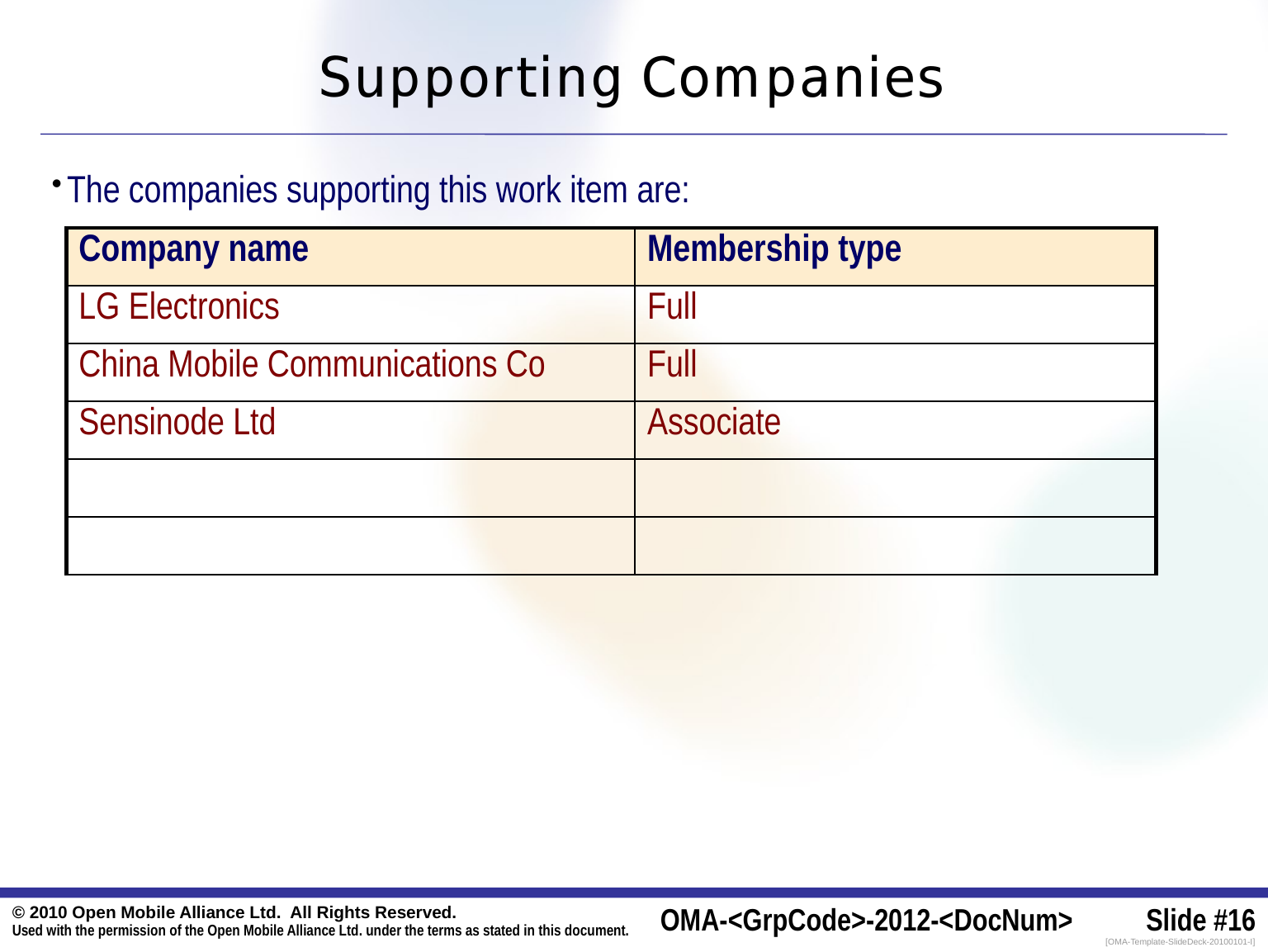

# Supporting Companies
The companies supporting this work item are:
| Company name | Membership type |
| --- | --- |
| LG Electronics | Full |
| China Mobile Communications Co | Full |
| Sensinode Ltd | Associate |
|  |  |
|  |  |